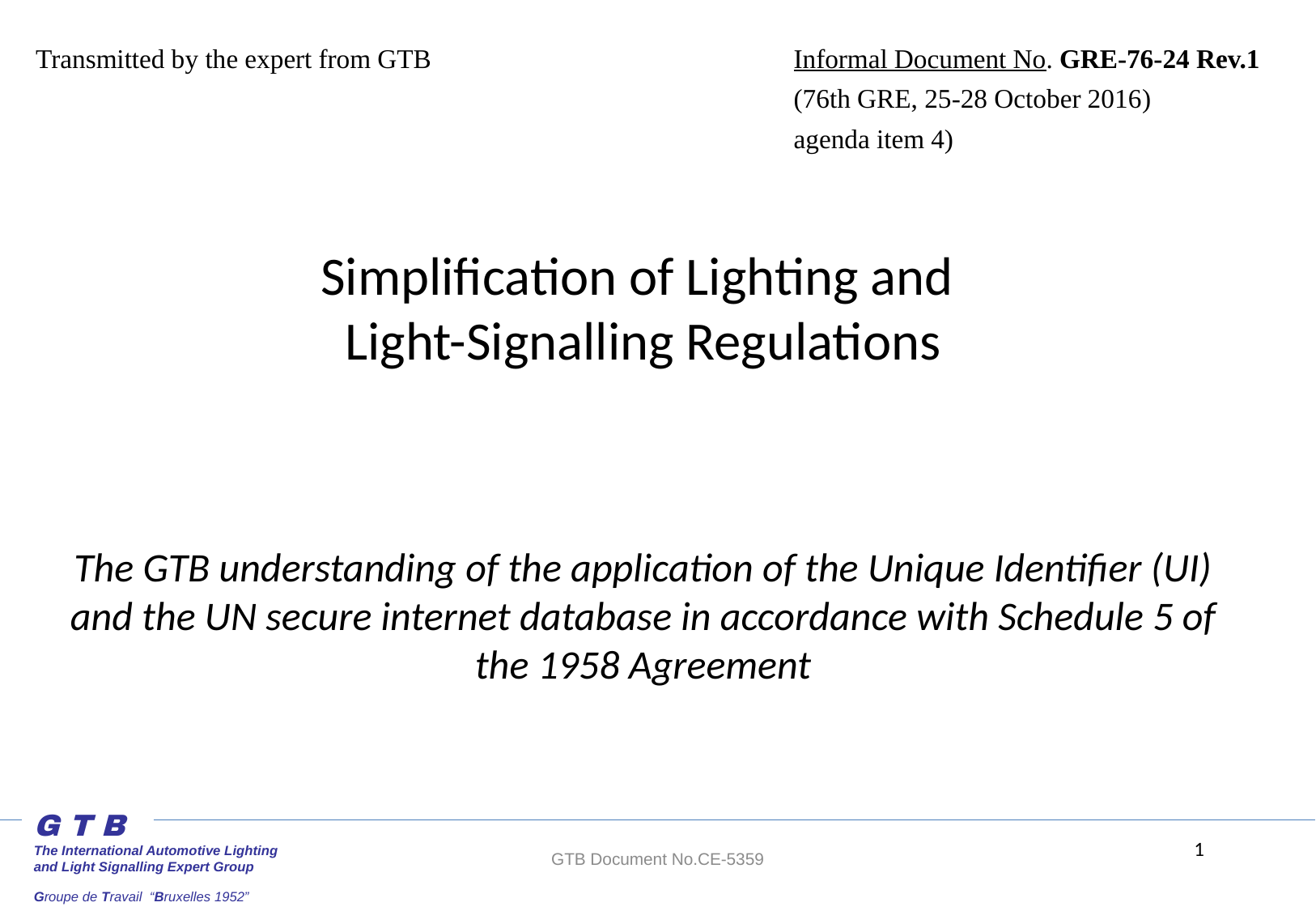

| Transmitted by the expert from GTB | Informal Document No. GRE-76-24 Rev.1 (76th GRE, 25-28 October 2016) agenda item 4) |
| --- | --- |
Simplification of Lighting and
Light-Signalling Regulations

The GTB understanding of the application of the Unique Identifier (UI) and the UN secure internet database in accordance with Schedule 5 of the 1958 Agreement
G T B
The International Automotive Lighting
and Light Signalling Expert Group
Groupe de Travail  “Bruxelles 1952”
GTB Document No.CE-5359
1